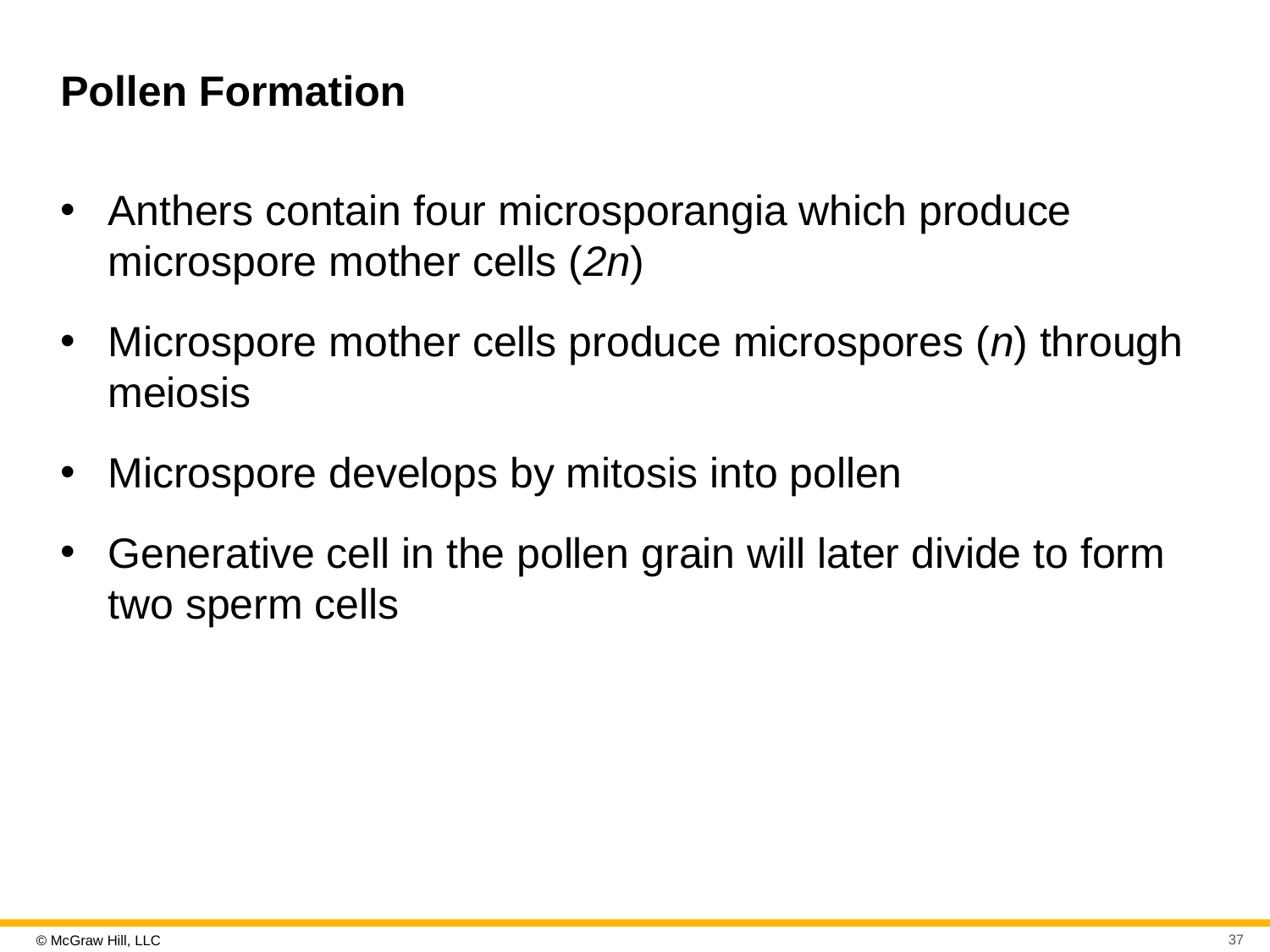

# Pollen Formation
Anthers contain four microsporangia which produce microspore mother cells (2n)
Microspore mother cells produce microspores (n) through meiosis
Microspore develops by mitosis into pollen
Generative cell in the pollen grain will later divide to form two sperm cells
37